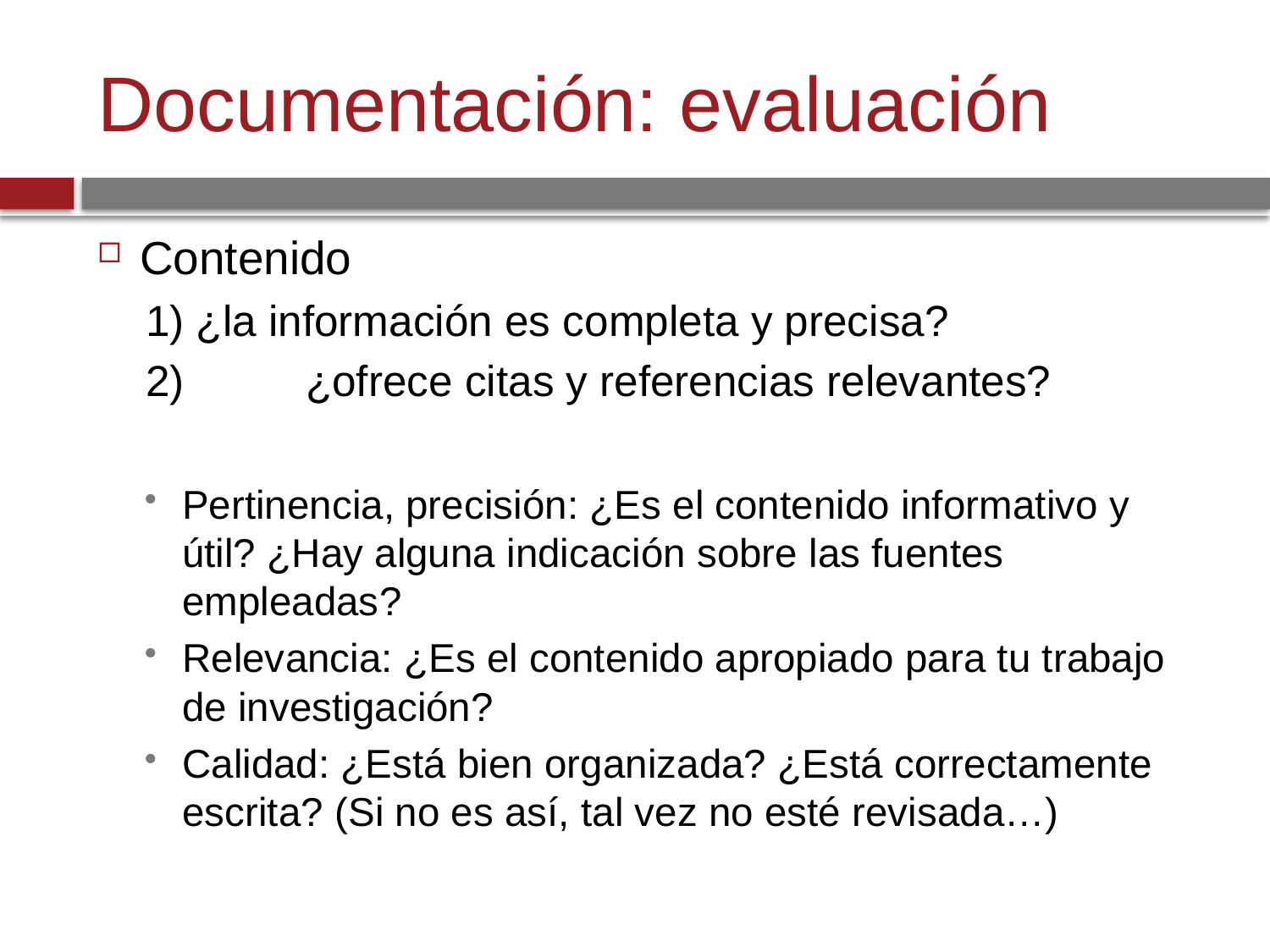

# Documentación: evaluación
Contenido
1) ¿la información es completa y precisa?
2)	 ¿ofrece citas y referencias relevantes?

Pertinencia, precisión: ¿Es el contenido informativo y útil? ¿Hay alguna indicación sobre las fuentes empleadas?
Relevancia: ¿Es el contenido apropiado para tu trabajo de investigación?
Calidad: ¿Está bien organizada? ¿Está correctamente escrita? (Si no es así, tal vez no esté revisada…)